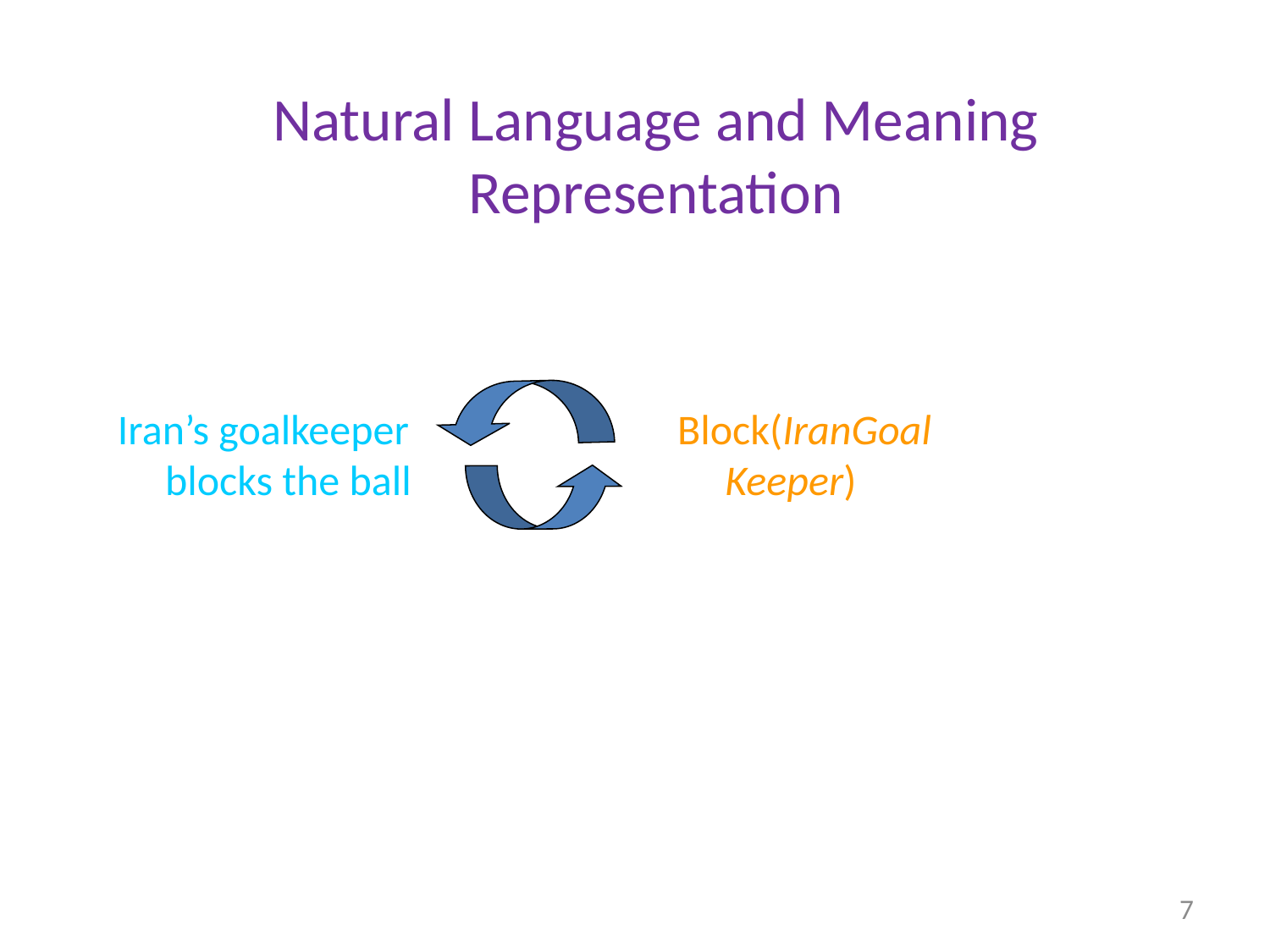

# Natural Language and Meaning Representation

Iran’s goalkeeper blocks the ball

Block(IranGoalKeeper)

7